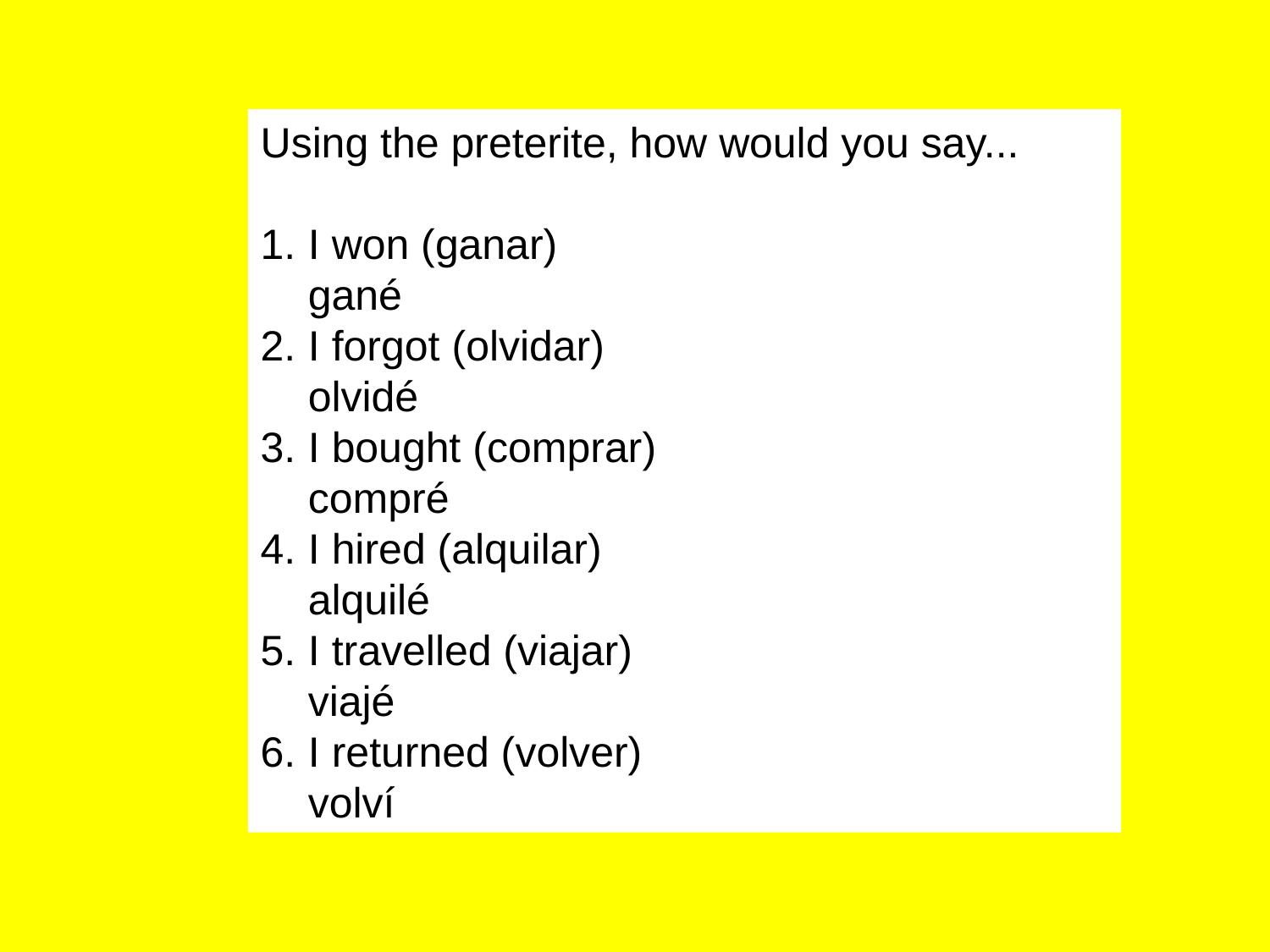

Using the preterite, how would you say...

I won (ganar)
	gané
2.	I forgot (olvidar)
	olvidé
3.	I bought (comprar)
	compré
4.	I hired (alquilar)
	alquilé
5.	I travelled (viajar)
	viajé
6.	I returned (volver)
	volví